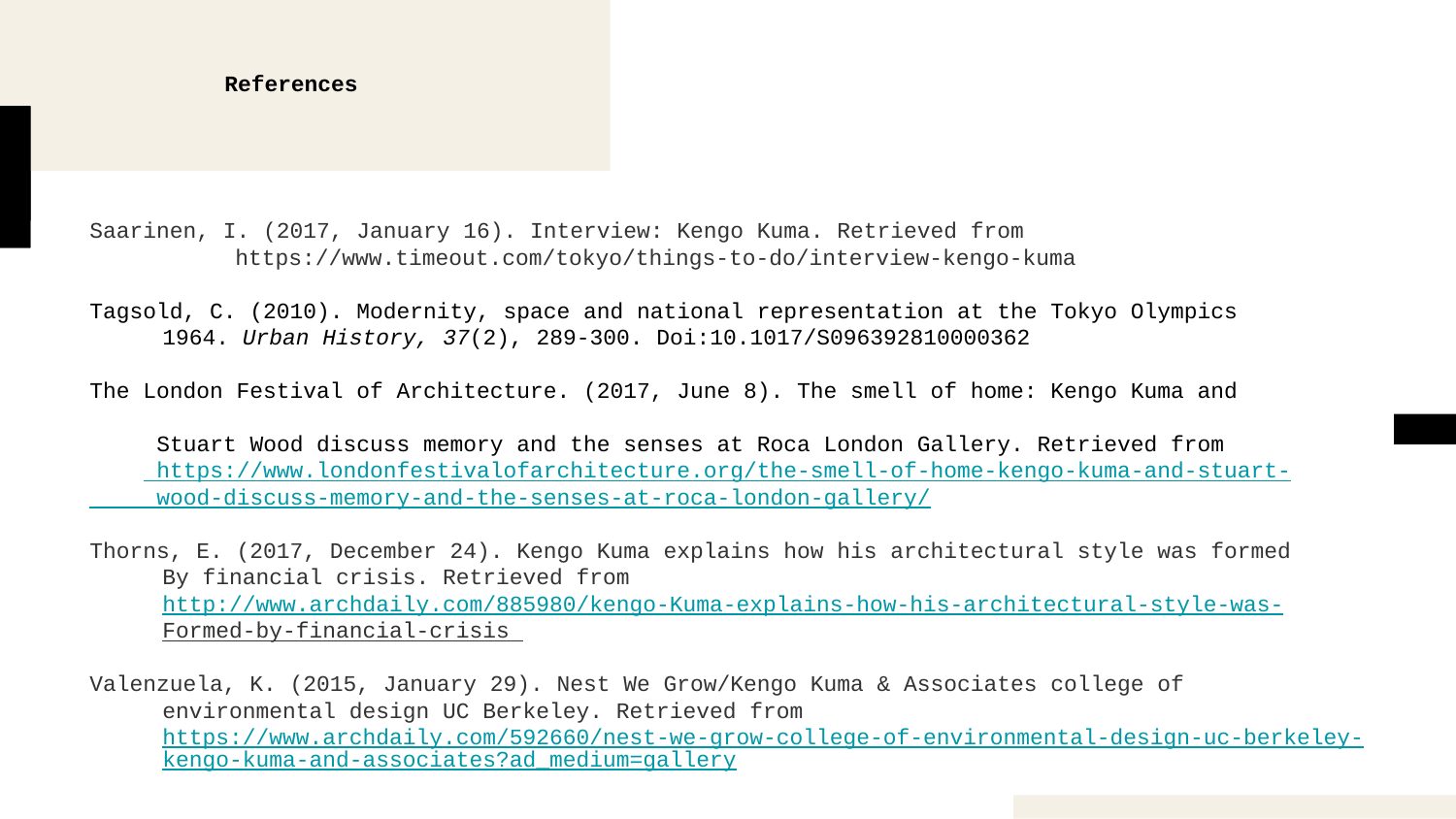

References

Saarinen, I. (2017, January 16). Interview: Kengo Kuma. Retrieved from
     	https://www.timeout.com/tokyo/things-to-do/interview-kengo-kuma

Tagsold, C. (2010). Modernity, space and national representation at the Tokyo Olympics
1964. Urban History, 37(2), 289-300. Doi:10.1017/S096392810000362

The London Festival of Architecture. (2017, June 8). The smell of home: Kengo Kuma and
     Stuart Wood discuss memory and the senses at Roca London Gallery. Retrieved from
     https://www.londonfestivalofarchitecture.org/the-smell-of-home-kengo-kuma-and-stuart-
     wood-discuss-memory-and-the-senses-at-roca-london-gallery/

Thorns, E. (2017, December 24). Kengo Kuma explains how his architectural style was formed
By financial crisis. Retrieved from http://www.archdaily.com/885980/kengo-Kuma-explains-how-his-architectural-style-was-
Formed-by-financial-crisis

Valenzuela, K. (2015, January 29). Nest We Grow/Kengo Kuma & Associates college of
environmental design UC Berkeley. Retrieved from https://www.archdaily.com/592660/nest-we-grow-college-of-environmental-design-uc-berkeley-kengo-kuma-and-associates?ad_medium=gallery